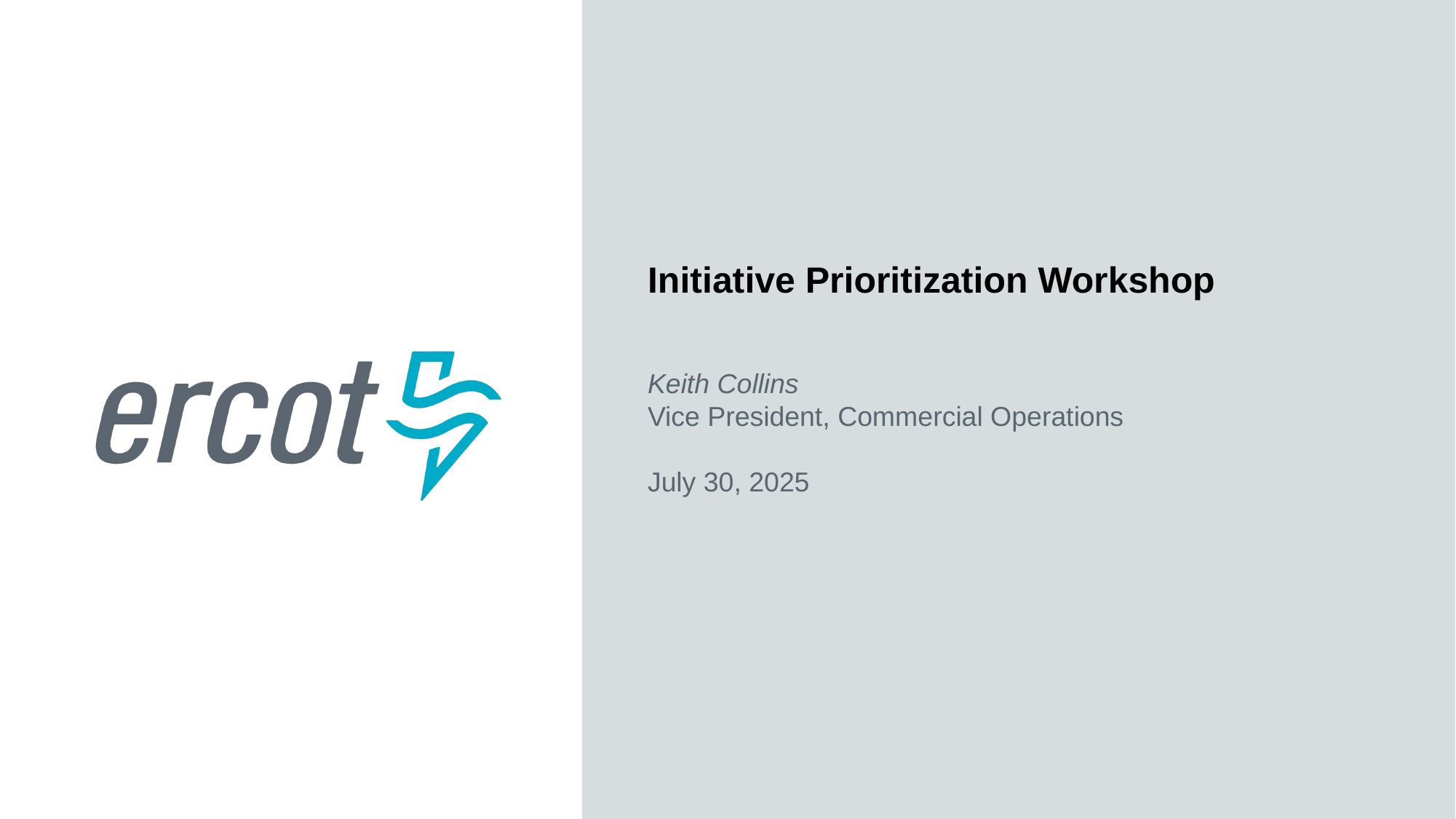

Initiative Prioritization Workshop

Keith Collins
Vice President, Commercial Operations

July 30, 2025